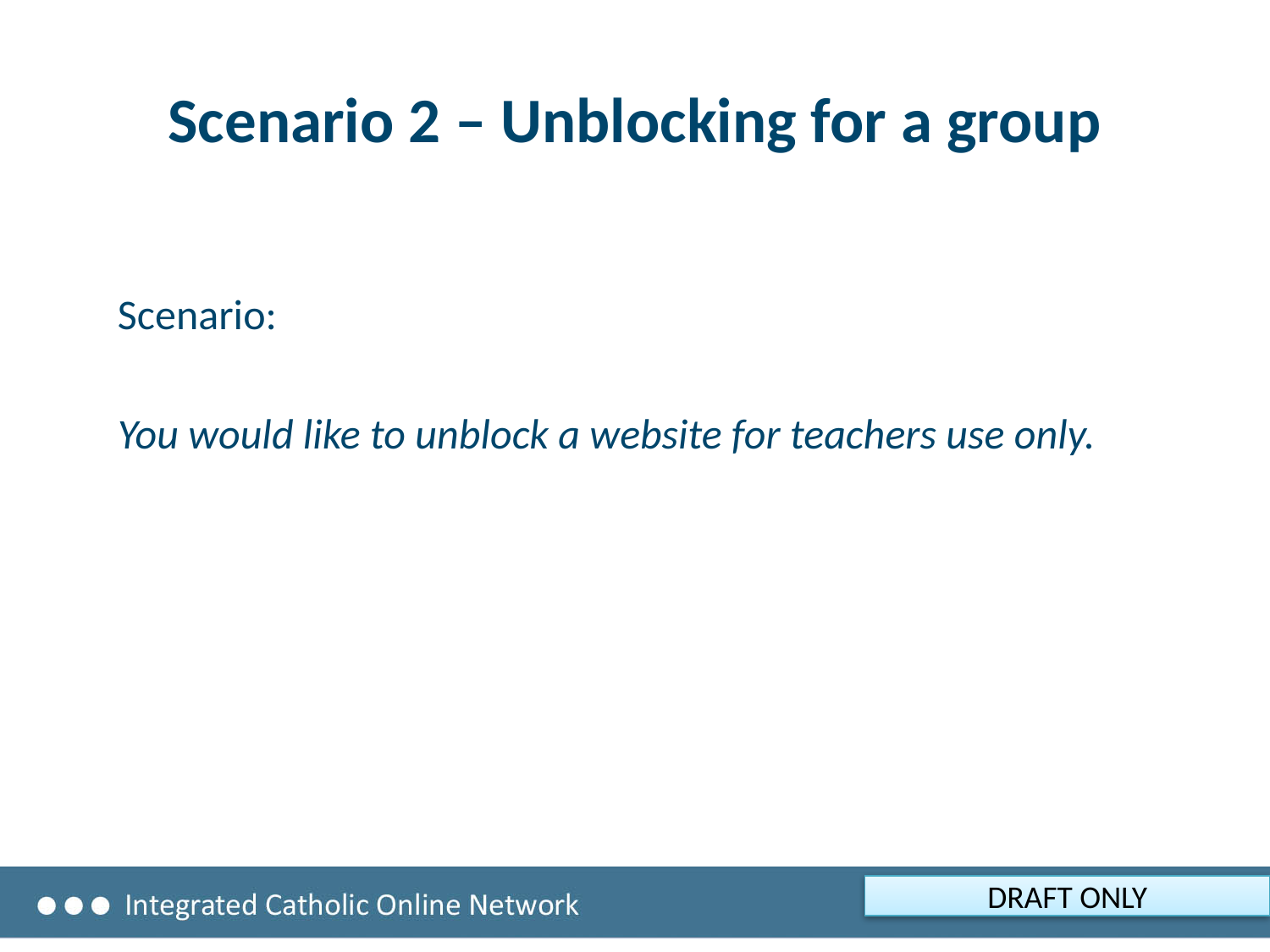

# Scenario 2 – Unblocking for a group

Scenario:

You would like to unblock a website for teachers use only.

DRAFT ONLY